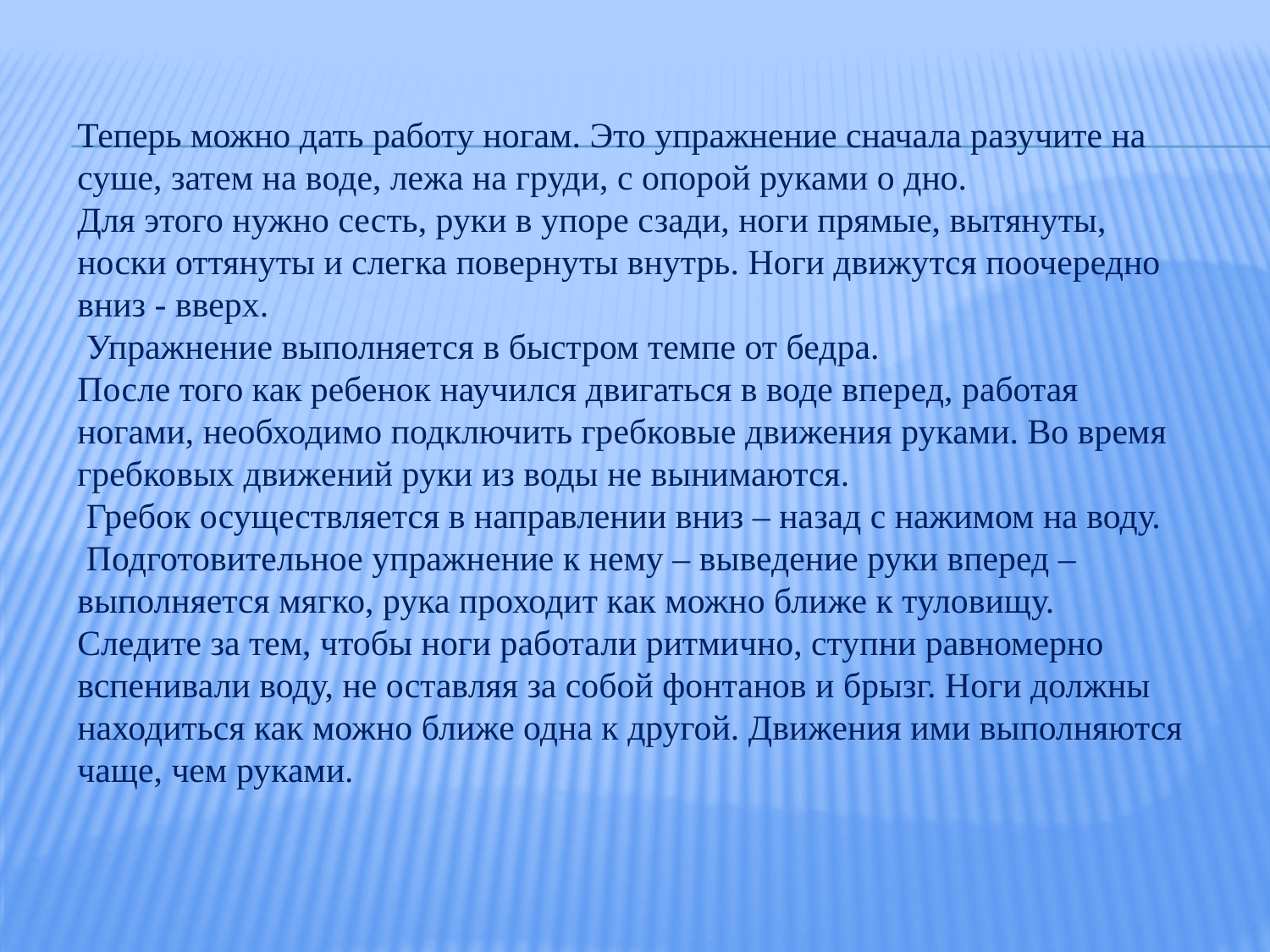

Теперь можно дать работу ногам. Это упражнение сначала разучите на суше, затем на воде, лежа на груди, с опорой руками о дно.
Для этого нужно сесть, руки в упоре сзади, ноги прямые, вытянуты, носки оттянуты и слегка повернуты внутрь. Ноги движутся поочередно вниз - вверх.
 Упражнение выполняется в быстром темпе от бедра.
После того как ребенок научился двигаться в воде вперед, работая ногами, необходимо подключить гребковые движения руками. Во время гребковых движений руки из воды не вынимаются.
 Гребок осуществляется в направлении вниз – назад с нажимом на воду.
 Подготовительное упражнение к нему – выведение руки вперед – выполняется мягко, рука проходит как можно ближе к туловищу.
Следите за тем, чтобы ноги работали ритмично, ступни равномерно вспенивали воду, не оставляя за собой фонтанов и брызг. Ноги должны находиться как можно ближе одна к другой. Движения ими выполняются чаще, чем руками.